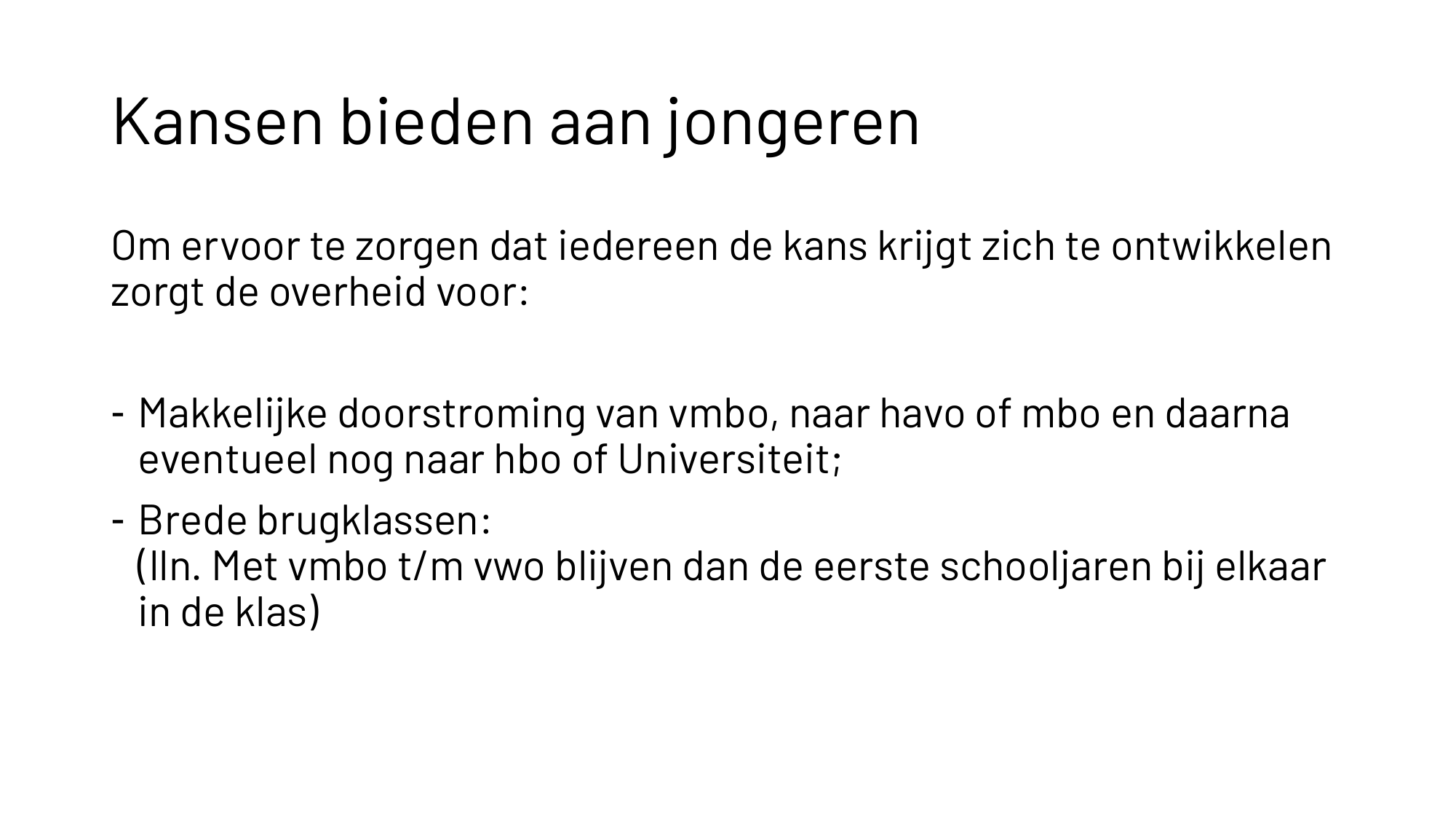

# Kansen bieden aan jongeren
Om ervoor te zorgen dat iedereen de kans krijgt zich te ontwikkelen zorgt de overheid voor:

Makkelijke doorstroming van vmbo, naar havo of mbo en daarna eventueel nog naar hbo of Universiteit;
Brede brugklassen:
(lln. Met vmbo t/m vwo blijven dan de eerste schooljaren bij elkaar in de klas)